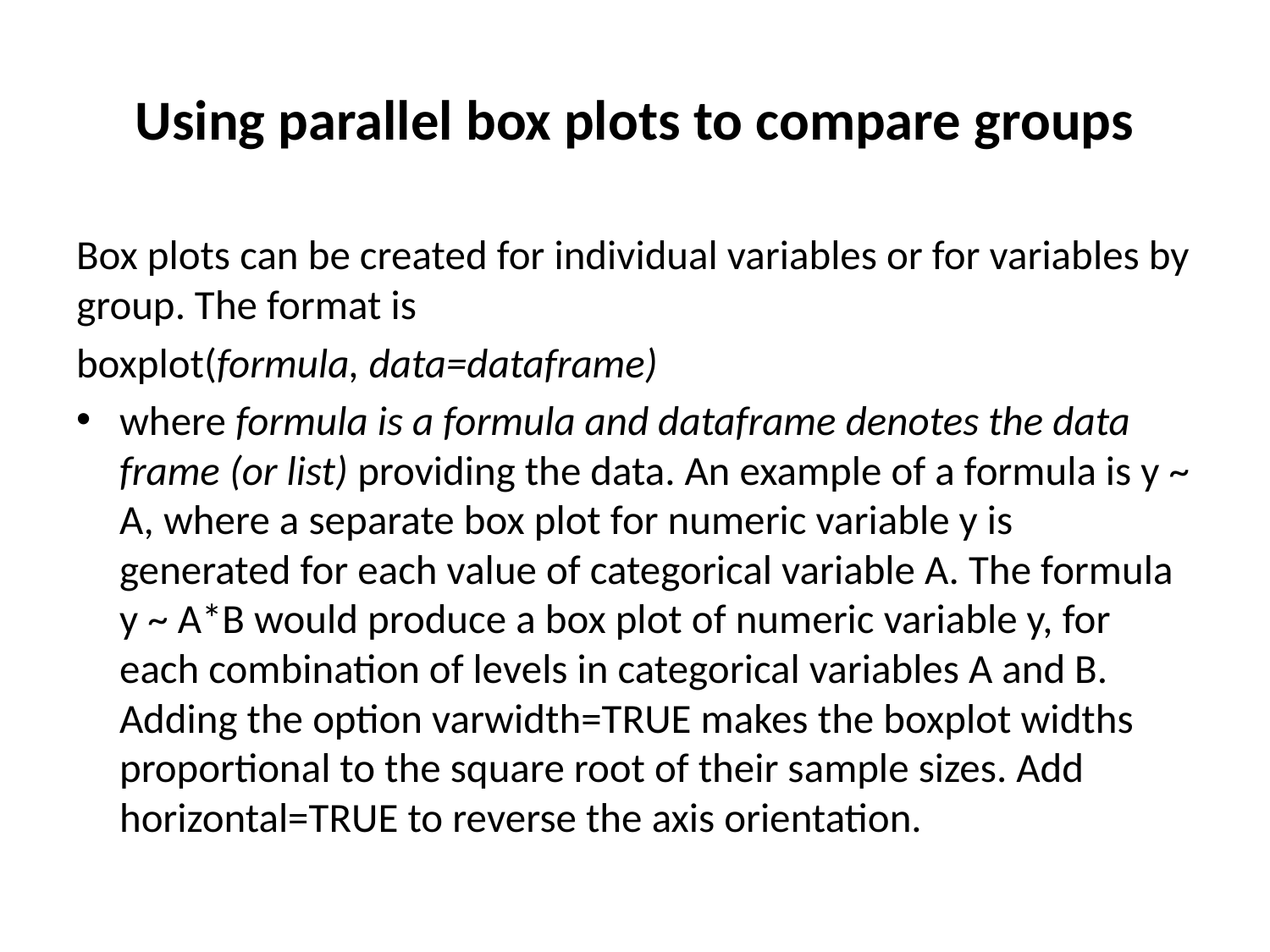

# Using parallel box plots to compare groups
Box plots can be created for individual variables or for variables by group. The format is
boxplot(formula, data=dataframe)
where formula is a formula and dataframe denotes the data frame (or list) providing the data. An example of a formula is y ~ A, where a separate box plot for numeric variable y is generated for each value of categorical variable A. The formula y ~ A*B would produce a box plot of numeric variable y, for each combination of levels in categorical variables A and B. Adding the option varwidth=TRUE makes the boxplot widths proportional to the square root of their sample sizes. Add horizontal=TRUE to reverse the axis orientation.